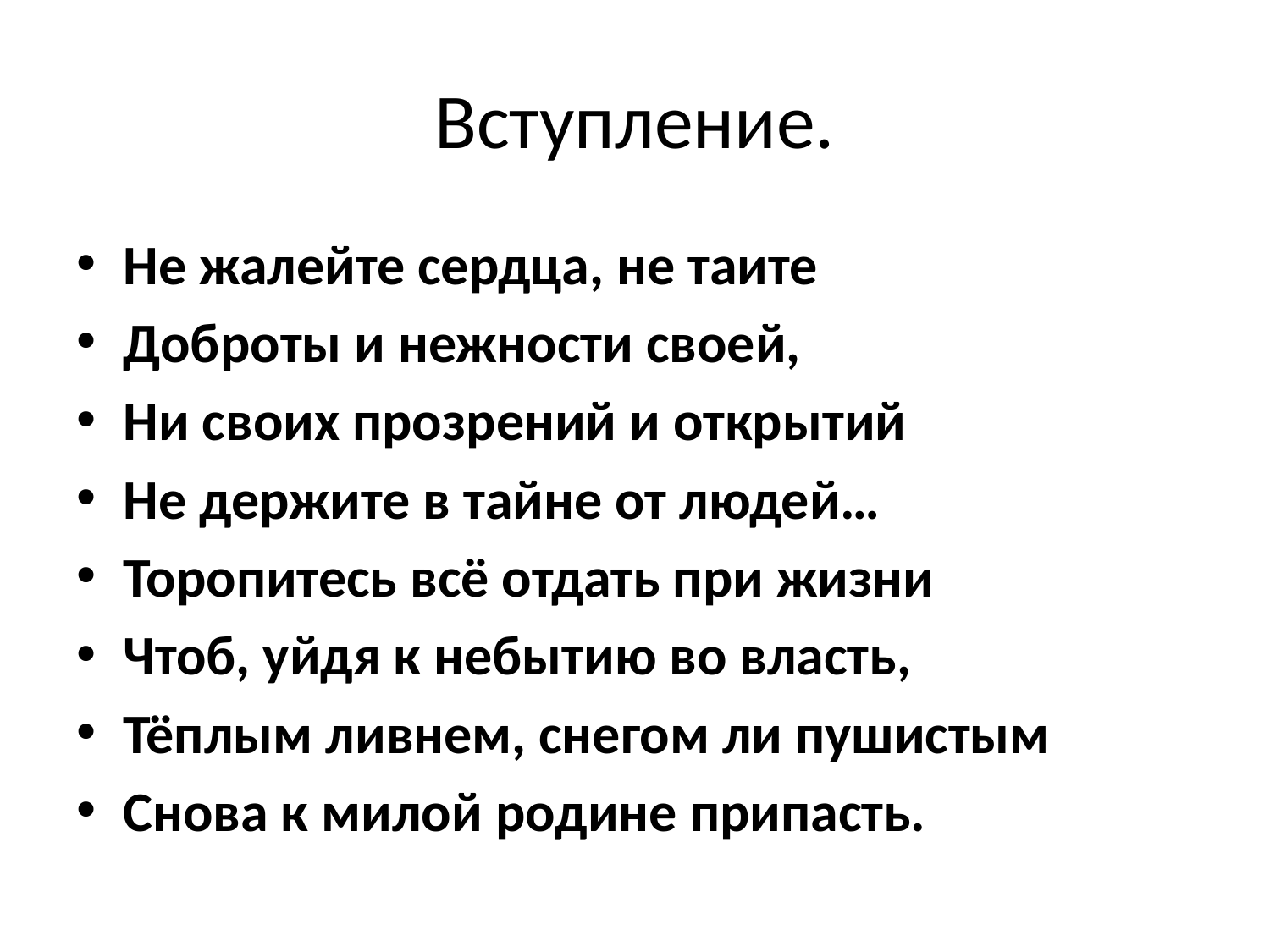

# Вступление.
Не жалейте сердца, не таите
Доброты и нежности своей,
Ни своих прозрений и открытий
Не держите в тайне от людей…
Торопитесь всё отдать при жизни
Чтоб, уйдя к небытию во власть,
Тёплым ливнем, снегом ли пушистым
Снова к милой родине припасть.